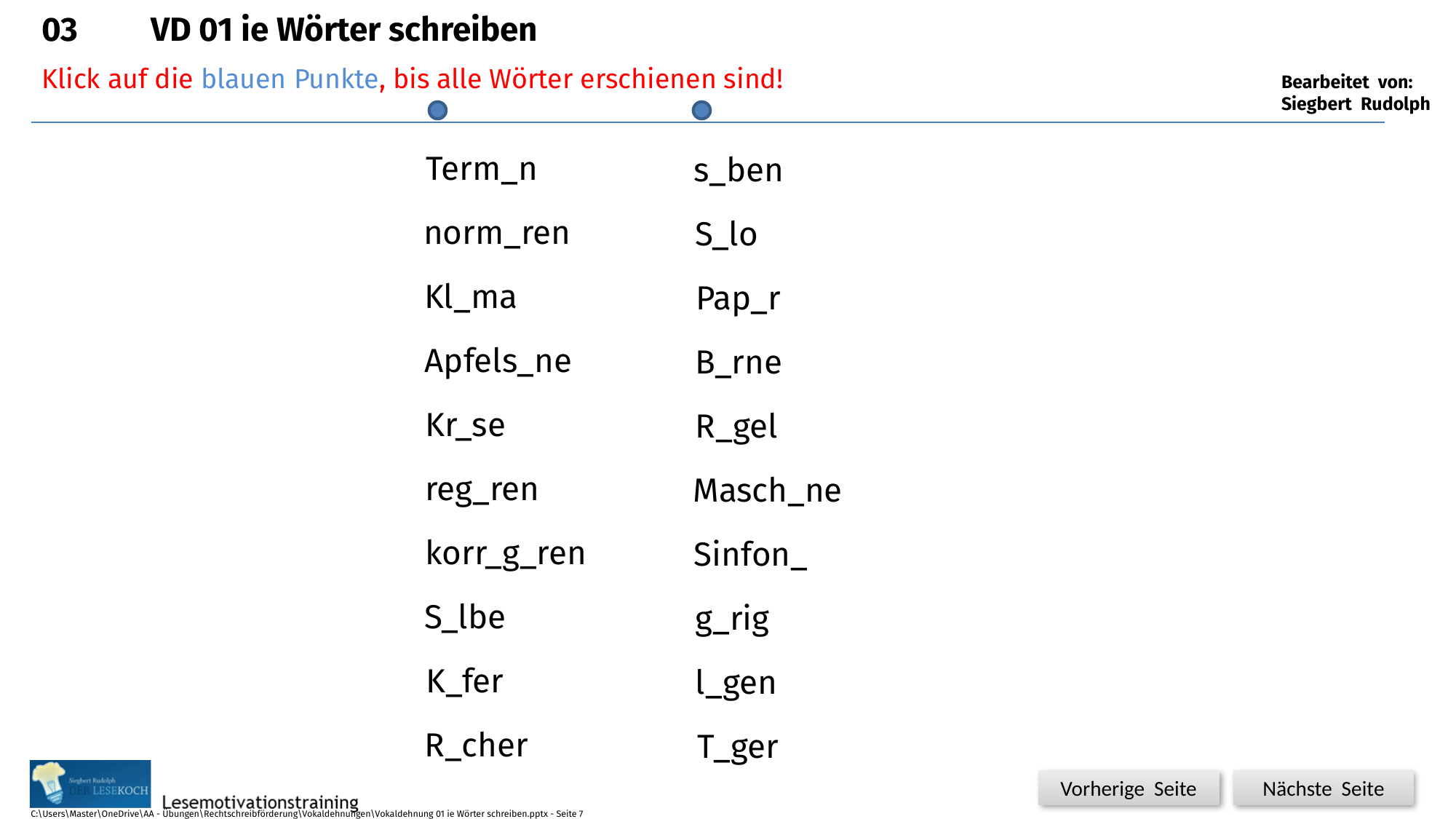

03	VD 01 ie Wörter schreiben
7
Klick auf die blauen Punkte, bis alle Wörter erschienen sind!

Term_n
s_ben
norm_ren
S_lo
Kl_ma
Pap_r
Apfels_ne
B_rne
Kr_se
R_gel
reg_ren
Masch_ne
korr_g_ren
Sinfon_
S_lbe
g_rig
K_fer
l_gen
R_cher
T_ger
C:\Users\Master\OneDrive\AA - Übungen\Rechtschreibförderung\Vokaldehnungen\Vokaldehnung 01 ie Wörter schreiben.pptx - Seite 7